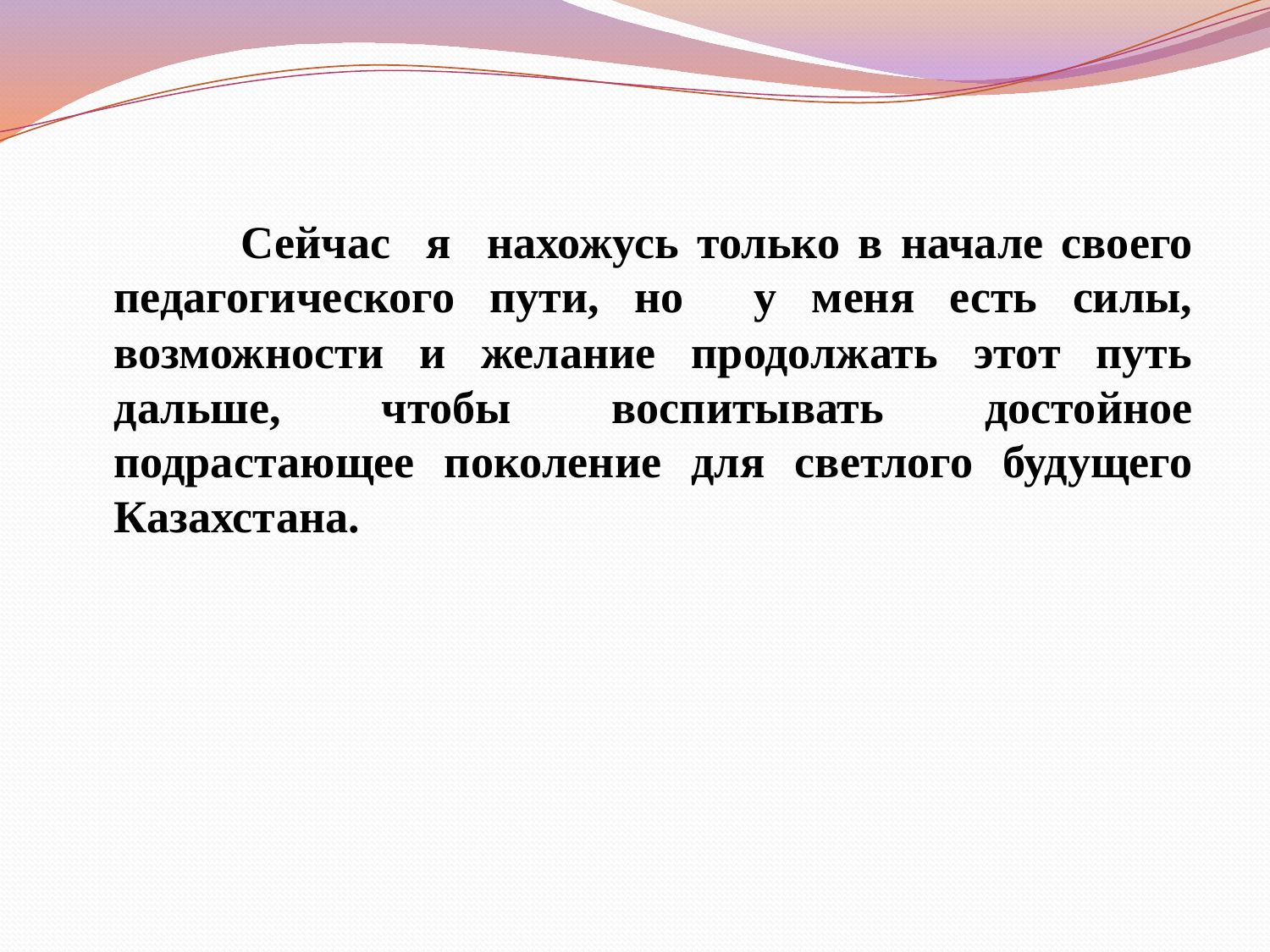

Сейчас  я  нахожусь только в начале своего педагогического пути, но  у меня есть силы, возможности и желание продолжать этот путь дальше, чтобы воспитывать достойное подрастающее поколение для светлого будущего Казахстана.